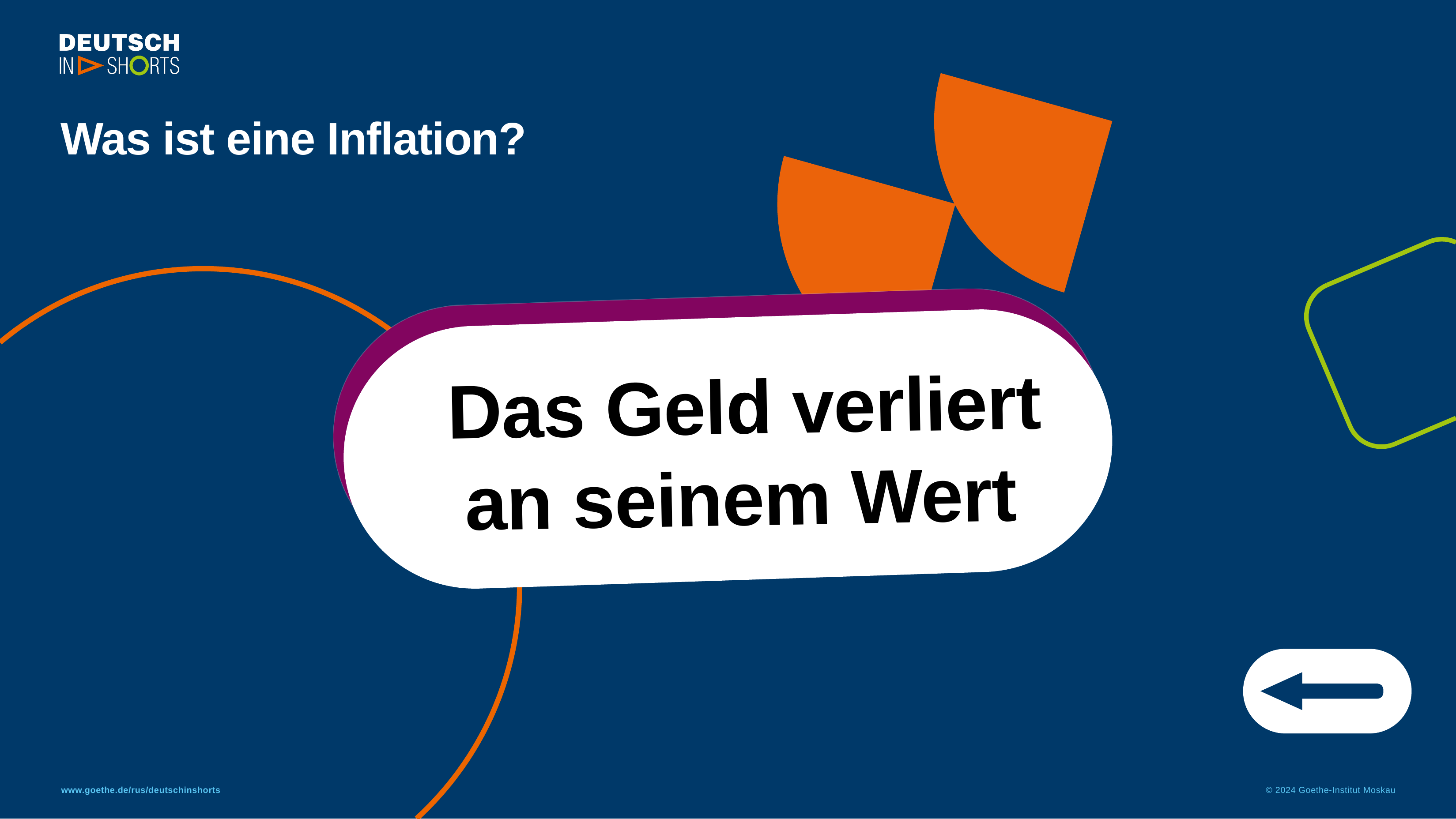

Was ist eine Inflation?

Das Geld verliert
an seinem Wert